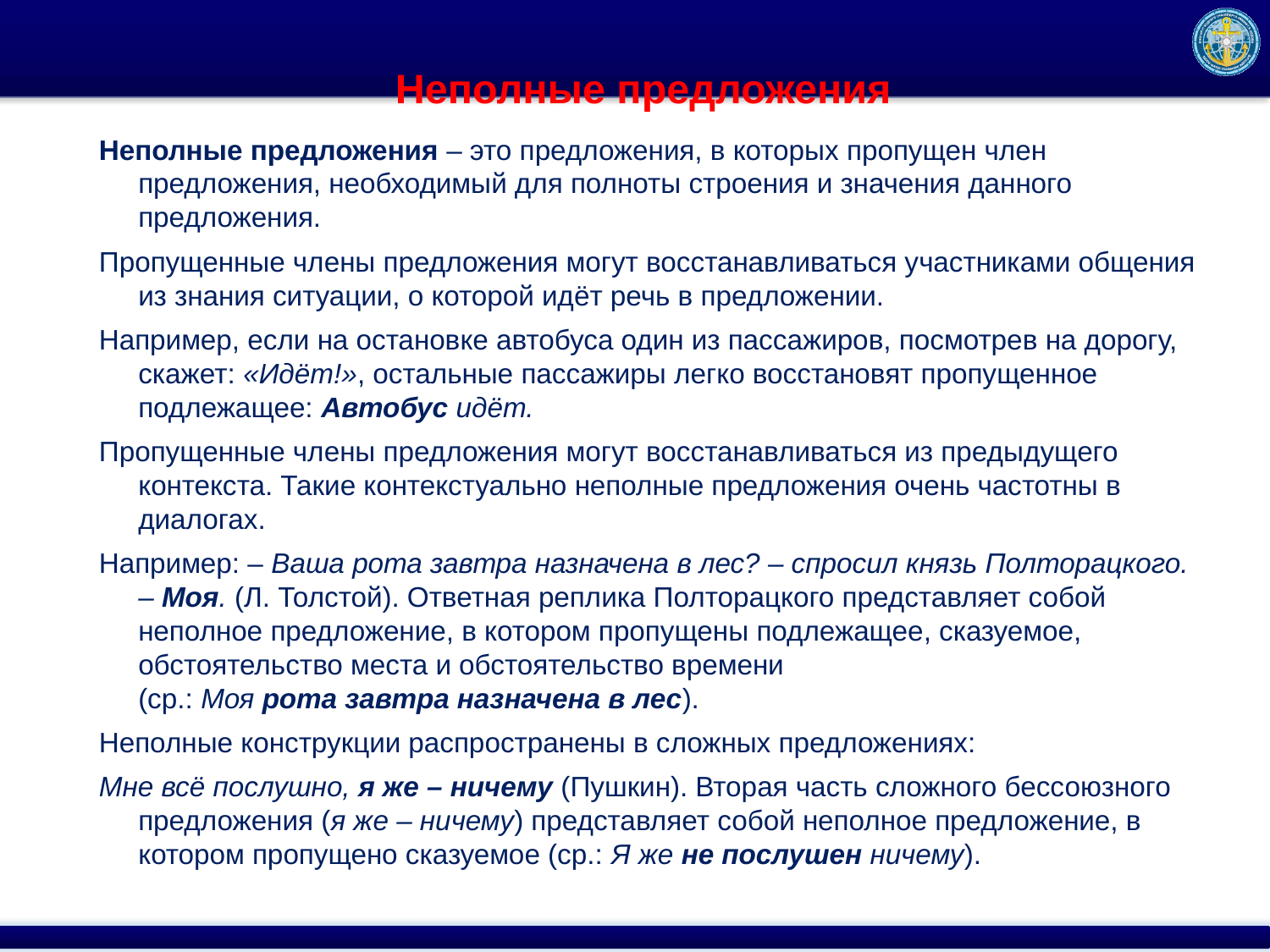

# Неполные предложения
Неполные предложения – это предложения, в которых пропущен член предложения, необходимый для полноты строения и значения данного предложения.
Пропущенные члены предложения могут восстанавливаться участниками общения из знания ситуации, о которой идёт речь в предложении.
Например, если на остановке автобуса один из пассажиров, посмотрев на дорогу, скажет: «Идёт!», остальные пассажиры легко восстановят пропущенное подлежащее: Автобус идёт.
Пропущенные члены предложения могут восстанавливаться из предыдущего контекста. Такие контекстуально неполные предложения очень частотны в диалогах.
Например: – Ваша рота завтра назначена в лес? – спросил князь Полторацкого. – Моя. (Л. Толстой). Ответная реплика Полторацкого представляет собой неполное предложение, в котором пропущены подлежащее, сказуемое, обстоятельство места и обстоятельство времени (ср.: Моя рота завтра назначена в лес).
Неполные конструкции распространены в сложных предложениях:
Мне всё послушно, я же – ничему (Пушкин). Вторая часть сложного бессоюзного предложения (я же – ничему) представляет собой неполное предложение, в котором пропущено сказуемое (ср.: Я же не послушен ничему).